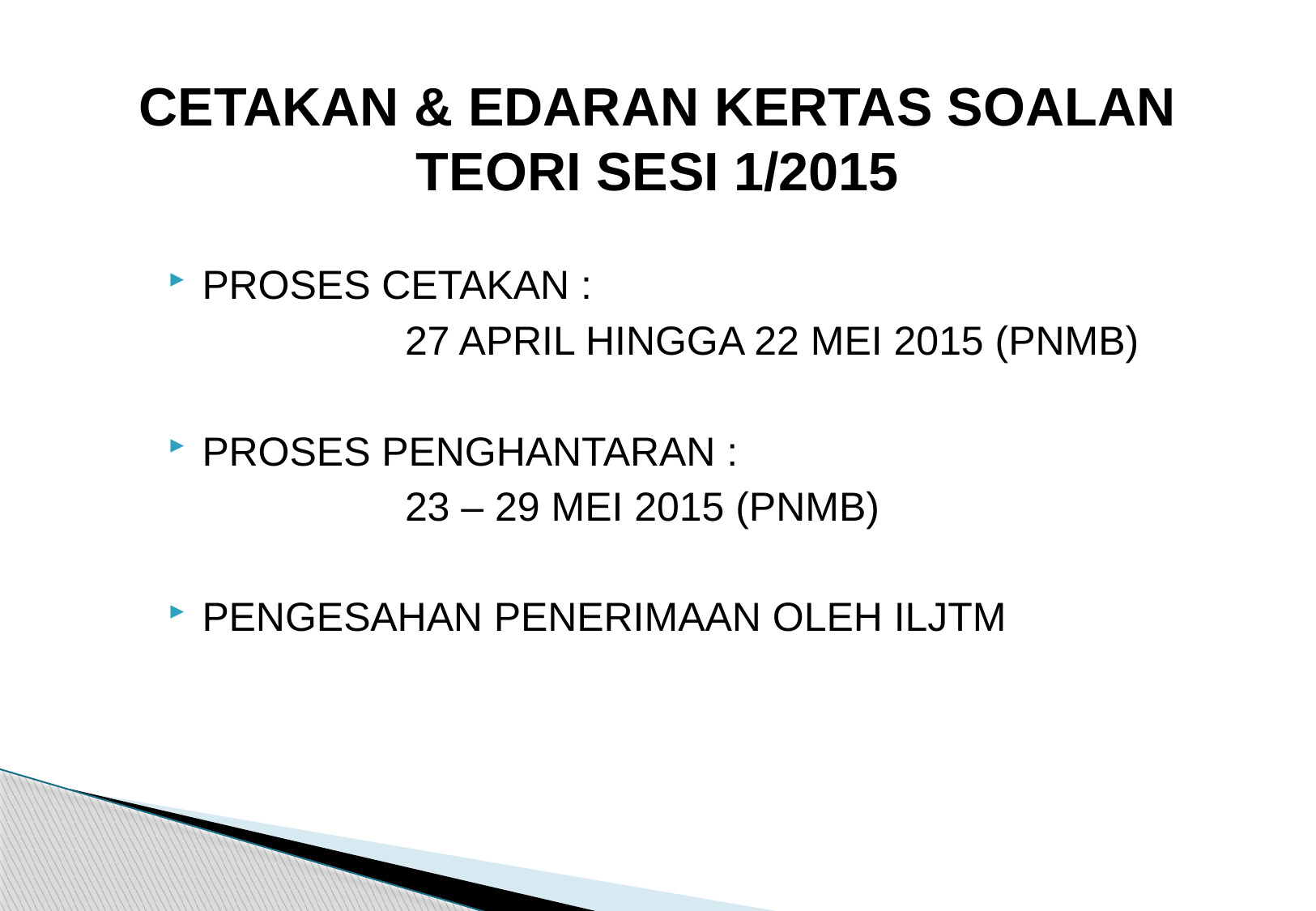

# CETAKAN & EDARAN KERTAS SOALAN TEORI SESI 1/2015
PROSES CETAKAN :
		27 APRIL HINGGA 22 MEI 2015 (PNMB)

PROSES PENGHANTARAN :
		23 – 29 MEI 2015 (PNMB)

PENGESAHAN PENERIMAAN OLEH ILJTM